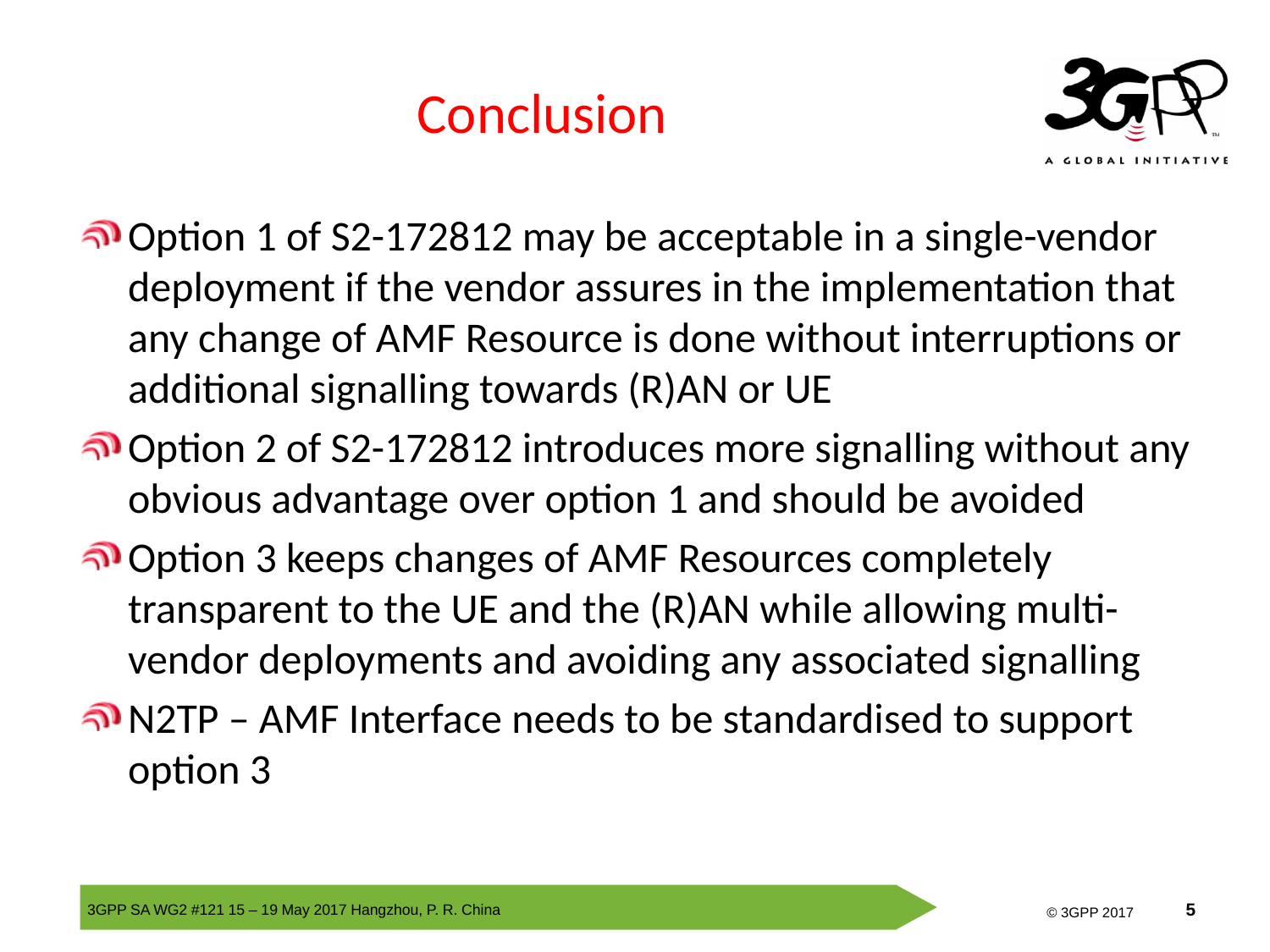

# Conclusion
Option 1 of S2-172812 may be acceptable in a single-vendor deployment if the vendor assures in the implementation that any change of AMF Resource is done without interruptions or additional signalling towards (R)AN or UE
Option 2 of S2-172812 introduces more signalling without any obvious advantage over option 1 and should be avoided
Option 3 keeps changes of AMF Resources completely transparent to the UE and the (R)AN while allowing multi-vendor deployments and avoiding any associated signalling
N2TP – AMF Interface needs to be standardised to support option 3